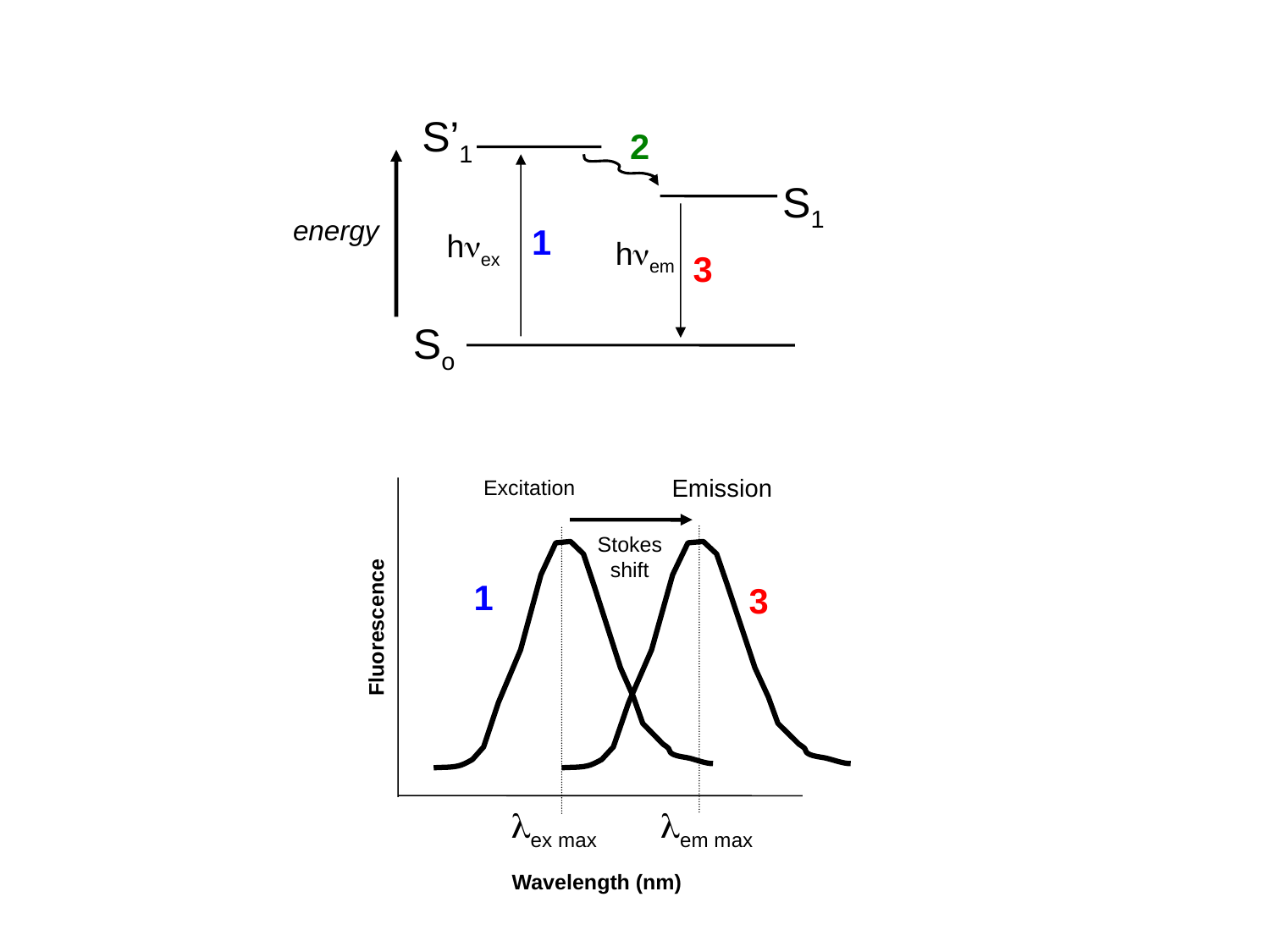

S’1
2

S1

energy
1
hνex
hνem
3
So

Emission
Excitation

Stokes shift

1
3
Fluorescence

λex max
λem max
Wavelength (nm)